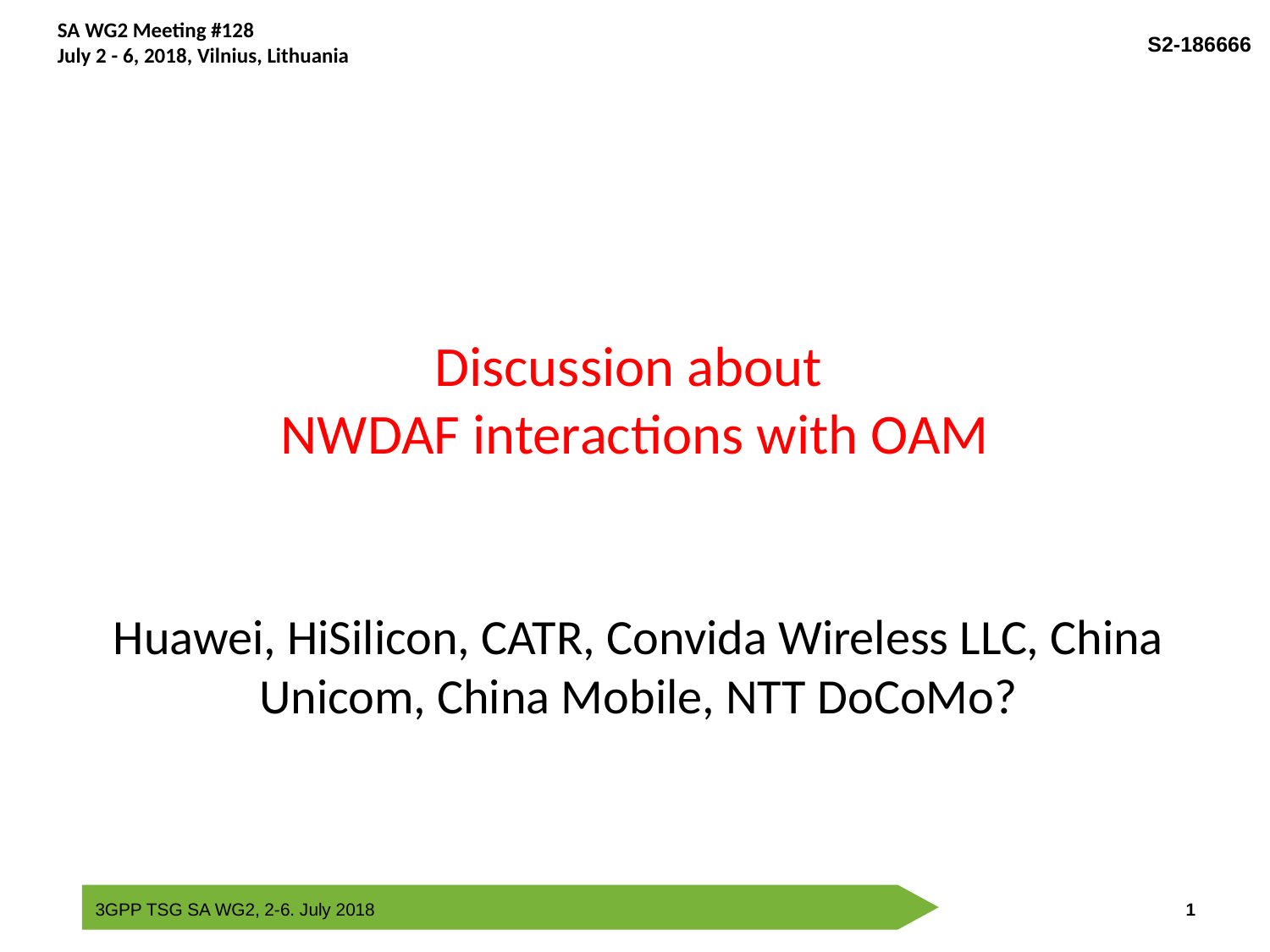

# Discussion about NWDAF interactions with OAM
Huawei, HiSilicon, CATR, Convida Wireless LLC, China Unicom, China Mobile, NTT DoCoMo?